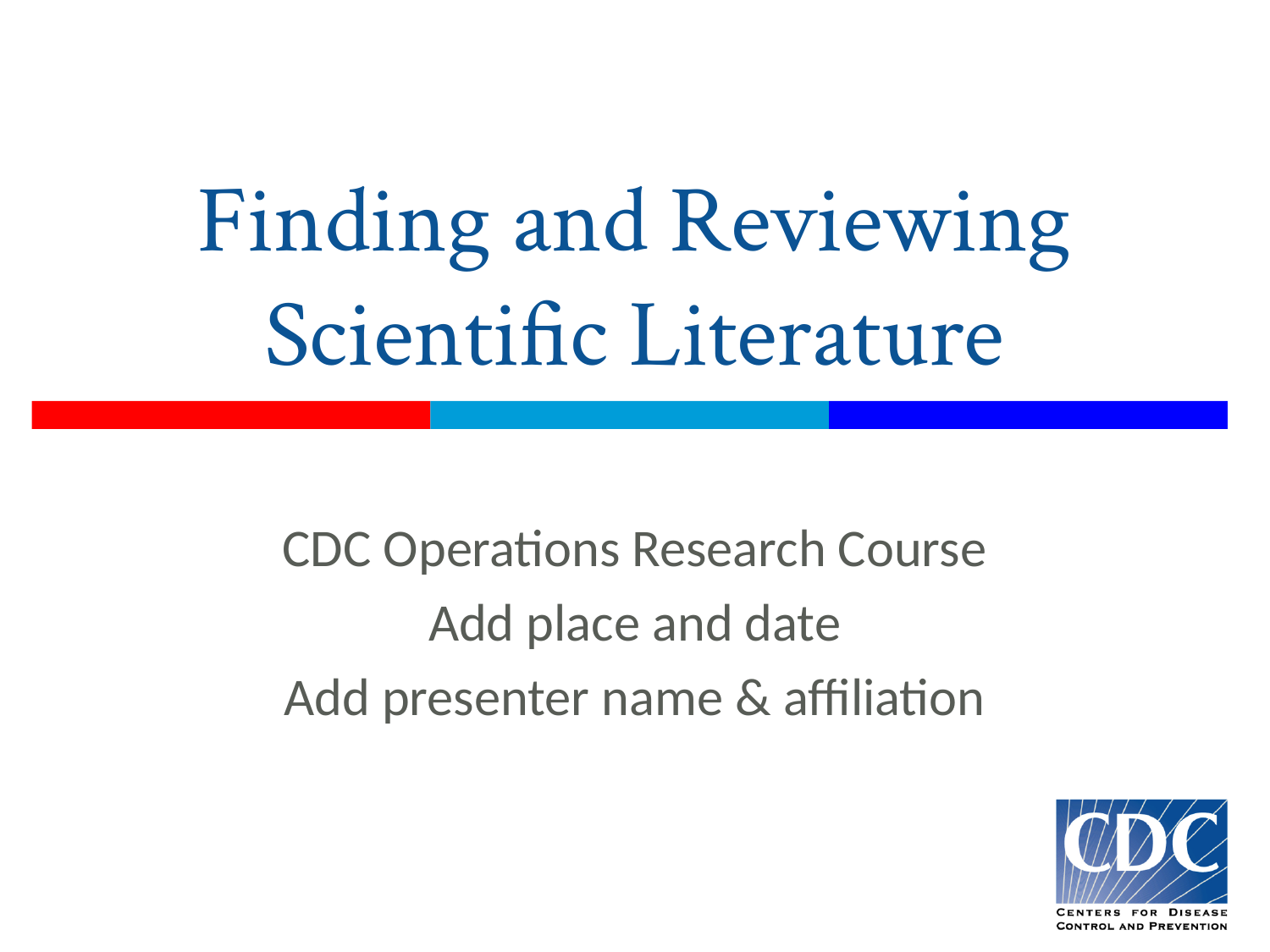

# Finding and Reviewing Scientific Literature
CDC Operations Research Course
Add place and date
Add presenter name & affiliation